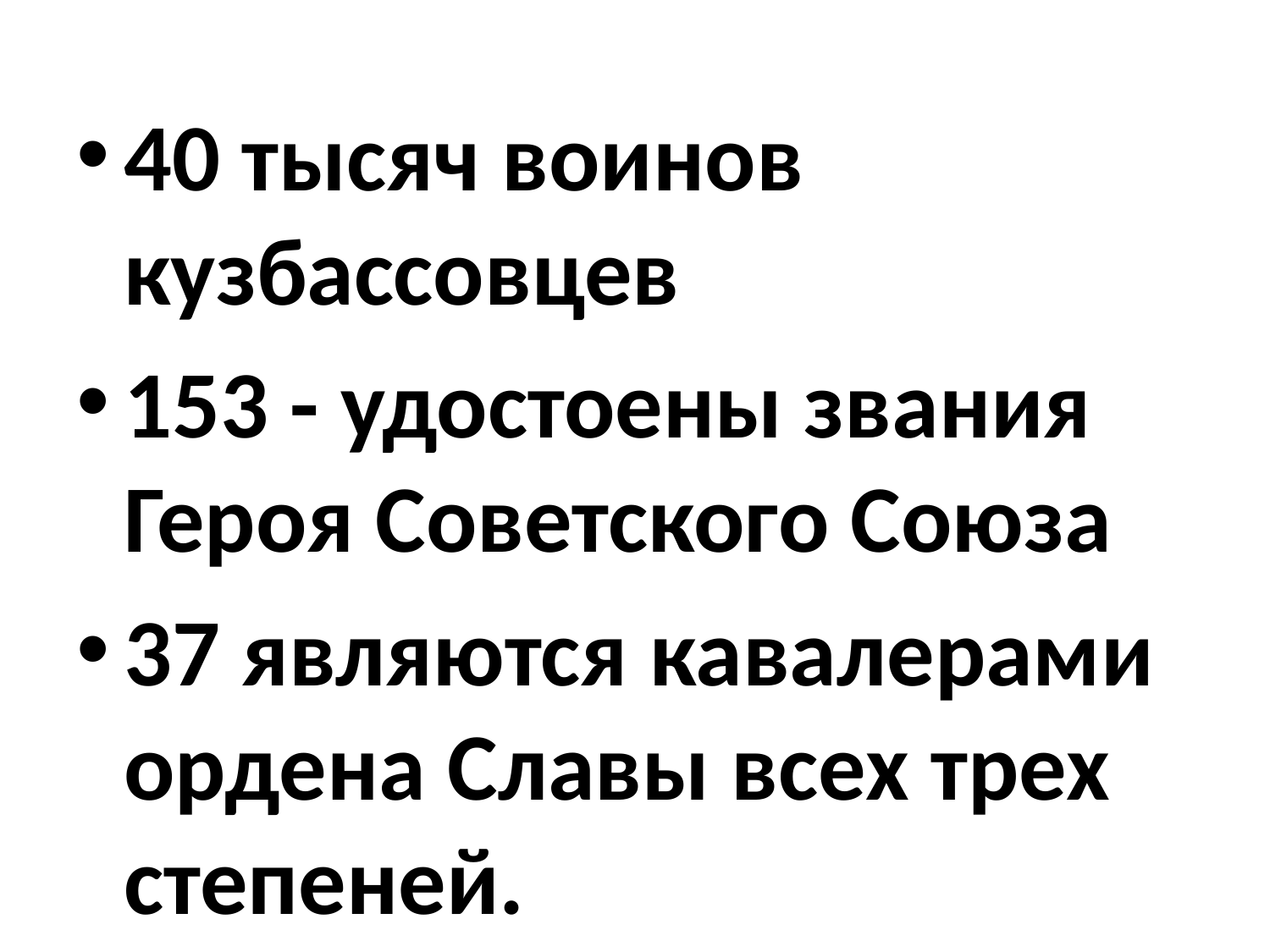

#
40 тысяч воинов кузбассовцев
153 - удостоены звания Героя Советского Союза
37 являются кавалерами ордена Славы всех трех степеней.